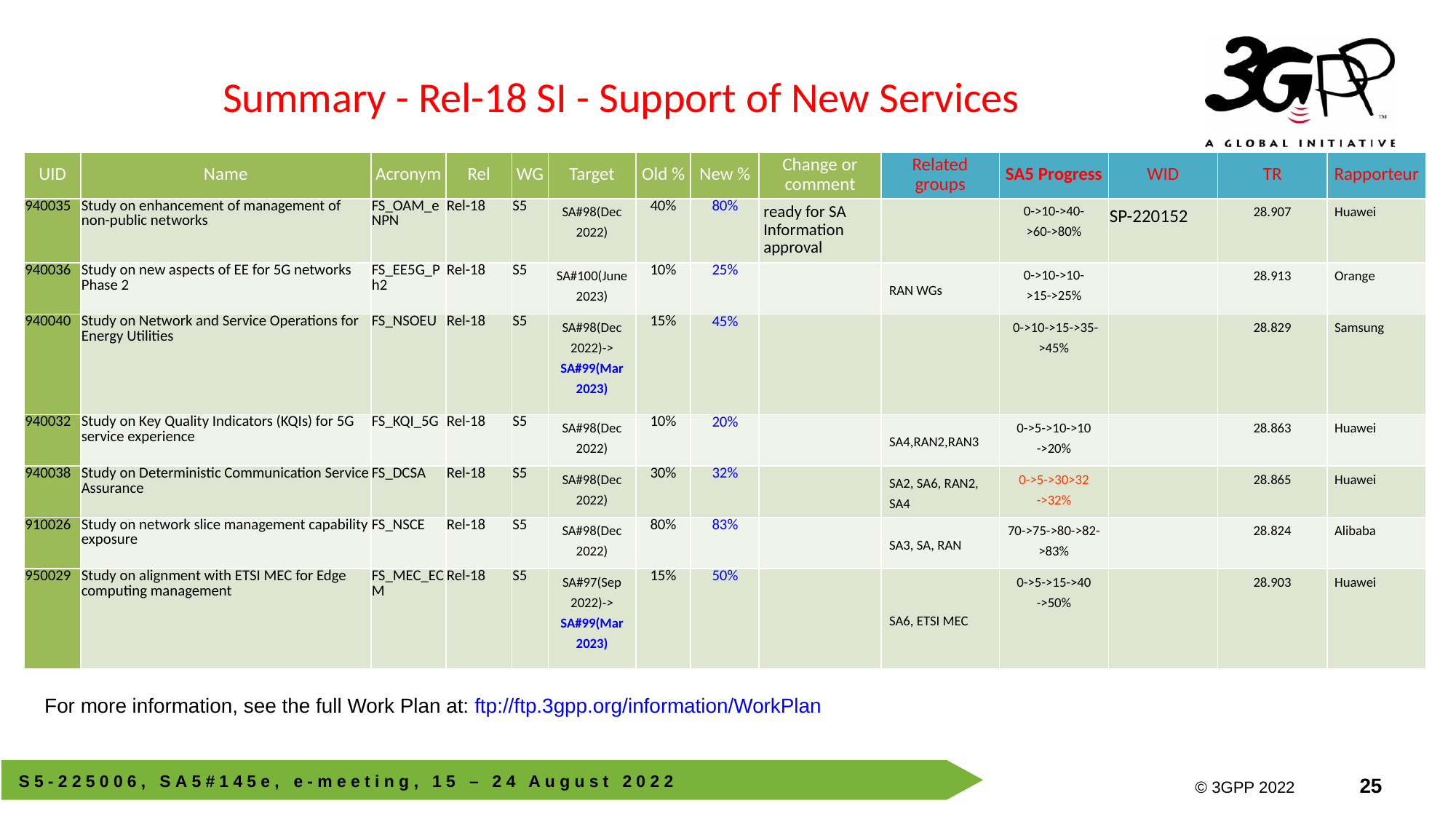

# Summary - Rel-18 SI - Support of New Services
| UID | Name | Acronym | Rel | WG | Target | Old % | New % | Change or comment | Related groups | SA5 Progress | WID | TR | Rapporteur |
| --- | --- | --- | --- | --- | --- | --- | --- | --- | --- | --- | --- | --- | --- |
| 940035 | Study on enhancement of management of non-public networks | FS\_OAM\_eNPN | Rel-18 | S5 | SA#98(Dec 2022) | 40% | 80% | ready for SA Information approval |  | 0->10->40->60->80% | SP-220152 | 28.907 | Huawei |
| 940036 | Study on new aspects of EE for 5G networks Phase 2 | FS\_EE5G\_Ph2 | Rel-18 | S5 | SA#100(June 2023) | 10% | 25% |  | RAN WGs | 0->10->10->15->25% |  | 28.913 | Orange |
| 940040 | Study on Network and Service Operations for Energy Utilities | FS\_NSOEU | Rel-18 | S5 | SA#98(Dec 2022)-> SA#99(Mar 2023) | 15% | 45% |  |  | 0->10->15->35->45% |  | 28.829 | Samsung |
| 940032 | Study on Key Quality Indicators (KQIs) for 5G service experience | FS\_KQI\_5G | Rel-18 | S5 | SA#98(Dec 2022) | 10% | 20% |  | SA4,RAN2,RAN3 | 0->5->10->10 ->20% |  | 28.863 | Huawei |
| 940038 | Study on Deterministic Communication Service Assurance | FS\_DCSA | Rel-18 | S5 | SA#98(Dec 2022) | 30% | 32% |  | SA2, SA6, RAN2, SA4 | 0->5->30>32 ->32% |  | 28.865 | Huawei |
| 910026 | Study on network slice management capability exposure | FS\_NSCE | Rel-18 | S5 | SA#98(Dec 2022) | 80% | 83% |  | SA3, SA, RAN | 70->75->80->82->83% |  | 28.824 | Alibaba |
| 950029 | Study on alignment with ETSI MEC for Edge computing management | FS\_MEC\_ECM | Rel-18 | S5 | SA#97(Sep 2022)-> SA#99(Mar 2023) | 15% | 50% |  | SA6, ETSI MEC | 0->5->15->40 ->50% |  | 28.903 | Huawei |
For more information, see the full Work Plan at: ftp://ftp.3gpp.org/information/WorkPlan